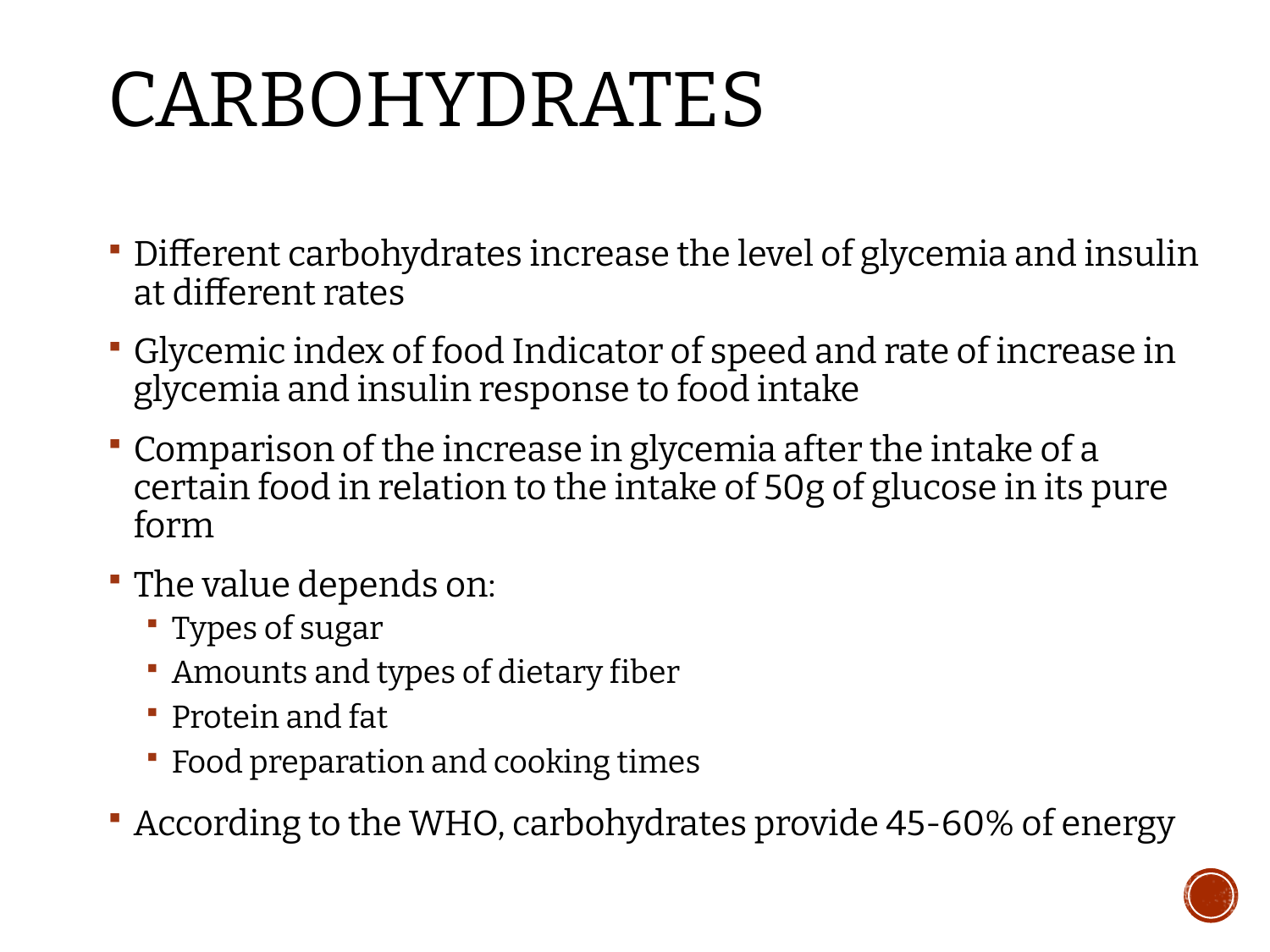

# carbohydrates

Different carbohydrates increase the level of glycemia and insulin at different rates
Glycemic index of food Indicator of speed and rate of increase in glycemia and insulin response to food intake
Comparison of the increase in glycemia after the intake of a certain food in relation to the intake of 50g of glucose in its pure form
The value depends on:
Types of sugar
Amounts and types of dietary fiber
Protein and fat
Food preparation and cooking times
According to the WHO, carbohydrates provide 45-60% of energy